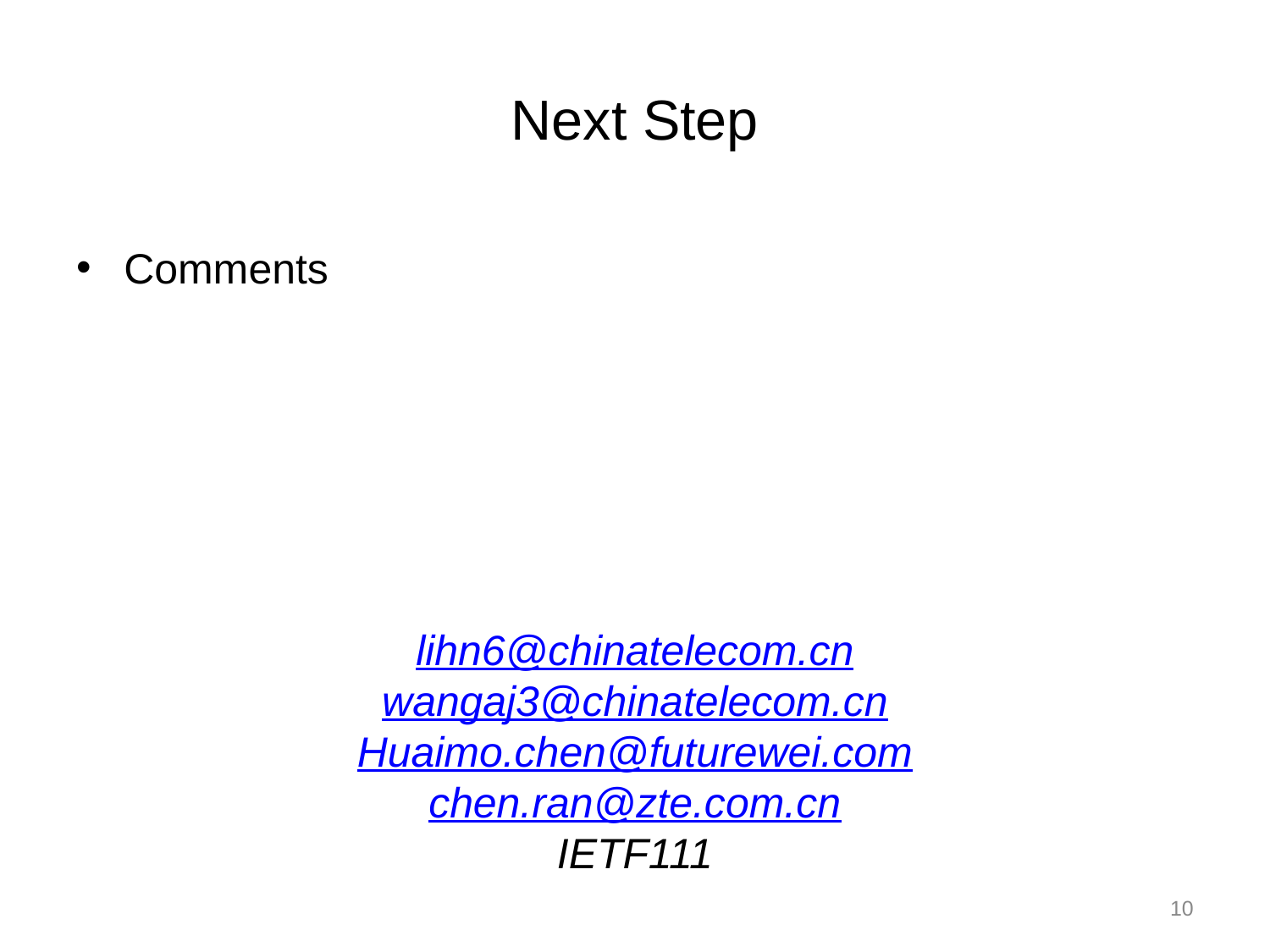

# Next Step
Comments
lihn6@chinatelecom.cn
wangaj3@chinatelecom.cn
Huaimo.chen@futurewei.com
chen.ran@zte.com.cn
IETF111
10